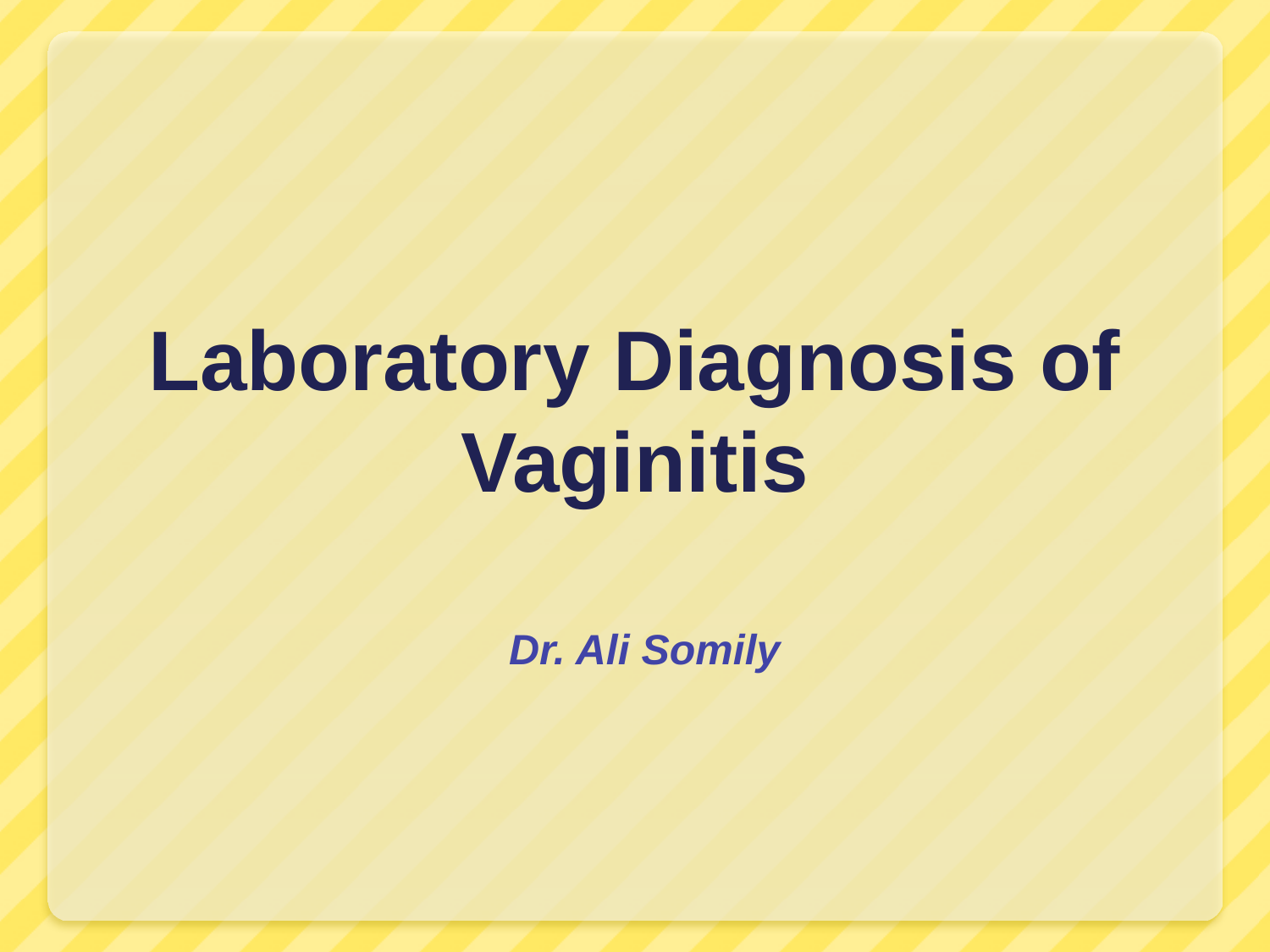

Laboratory Diagnosis of
Vaginitis
# Dr. Ali Somily